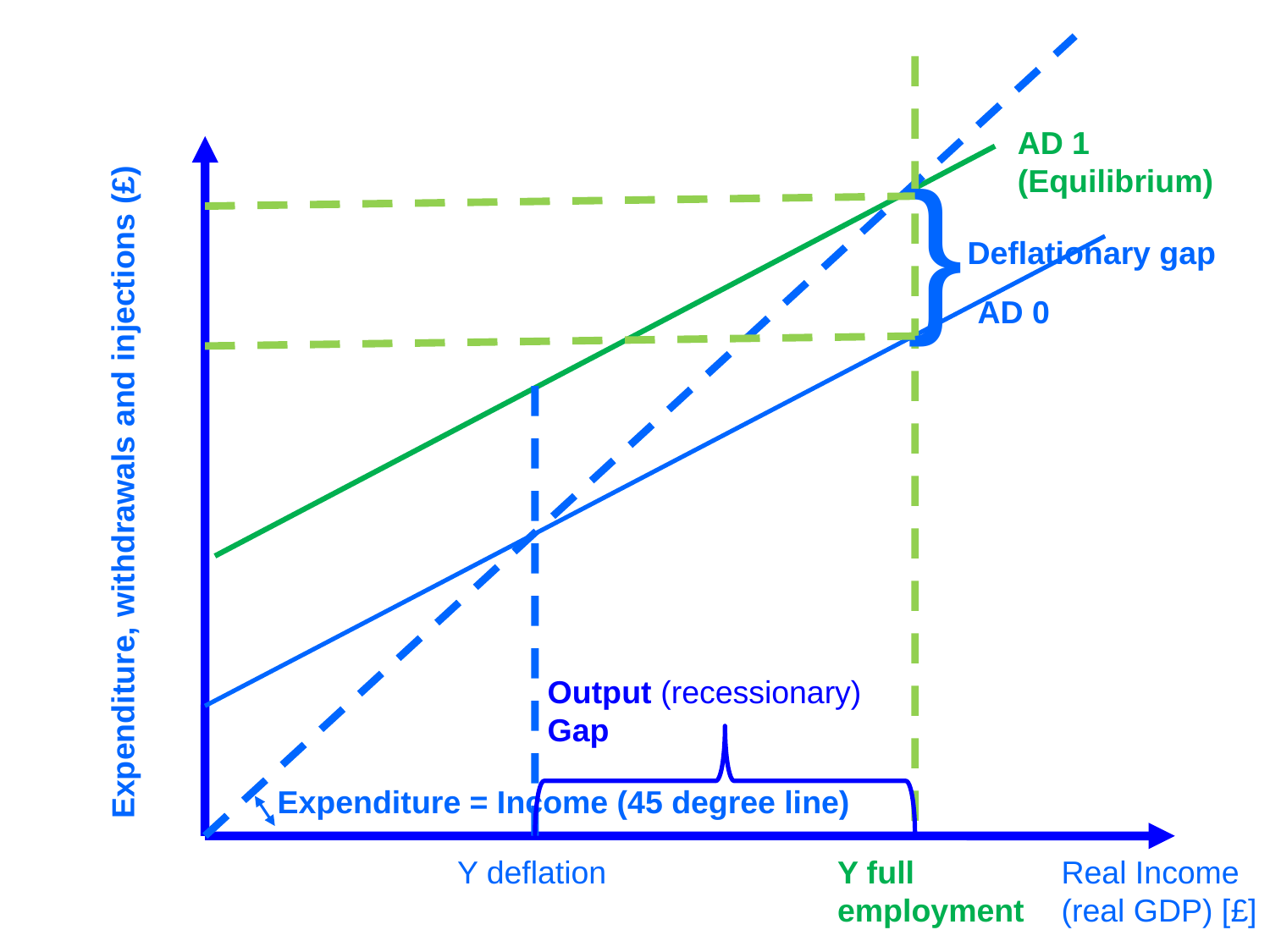

AD 1 (Equilibrium)
}

Deflationary gap

AD 0

Expenditure, withdrawals and injections (£)

Output (recessionary) Gap
Expenditure = Income (45 degree line)

Y deflation
Y full employment
Real Income (real GDP) [£]